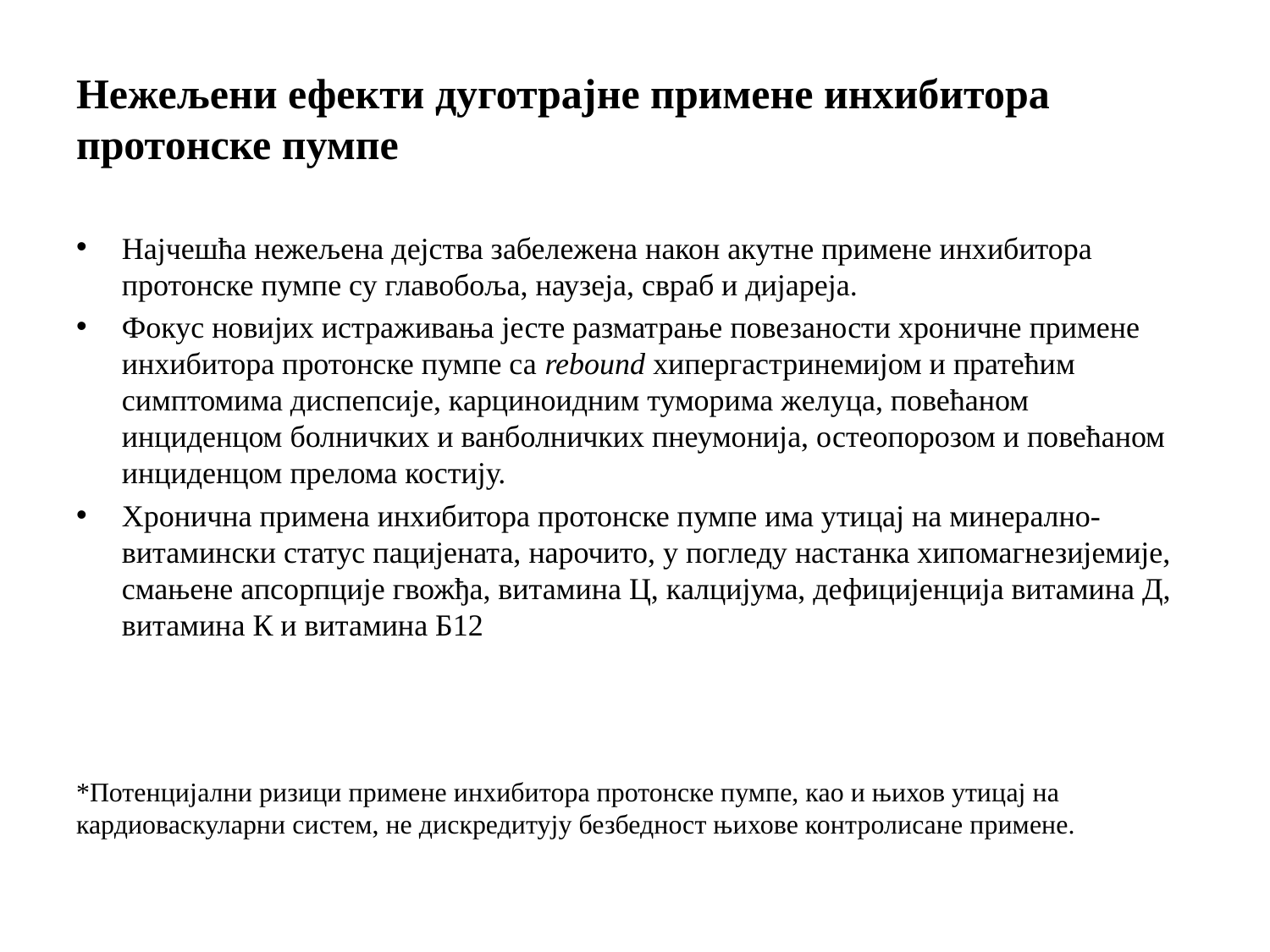

# Нежељени ефекти дуготрајне примене инхибитора протонске пумпе
Најчешћа нежељена дејства забележена након акутне примене инхибитора протонске пумпе су главобоља, наузеја, свраб и дијареја.
Фокус новијих истраживања јесте разматрање повезаности хроничне примене инхибитора протонске пумпе са rebound хипергастринемијом и пратећим симптомима диспепсије, карциноидним туморима желуца, повећаном инциденцом болничких и ванболничких пнеумонија, остеопорозом и повећаном инциденцом прелома костију.
Хронична примена инхибитора протонске пумпе има утицај на минерално-витамински статус пацијената, нарочито, у погледу настанка хипомагнезијемије, смањене апсорпције гвожђа, витамина Ц, калцијума, дефицијенција витамина Д, витамина К и витамина Б12

*Потенцијални ризици примене инхибитора протонске пумпе, као и њихов утицај на кардиоваскуларни систем, не дискредитују безбедност њихове контролисане примене.